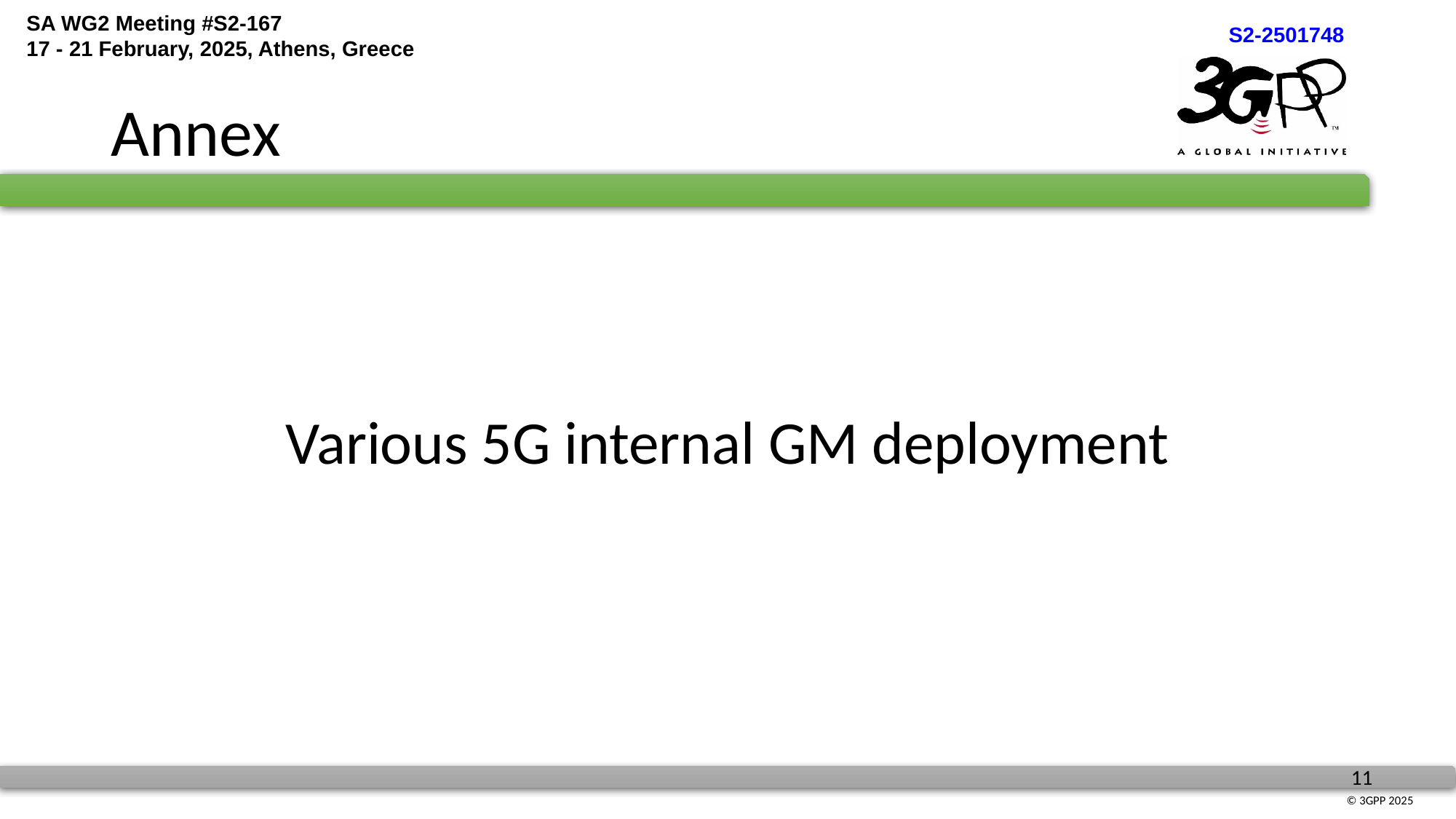

# Annex
Various 5G internal GM deployment